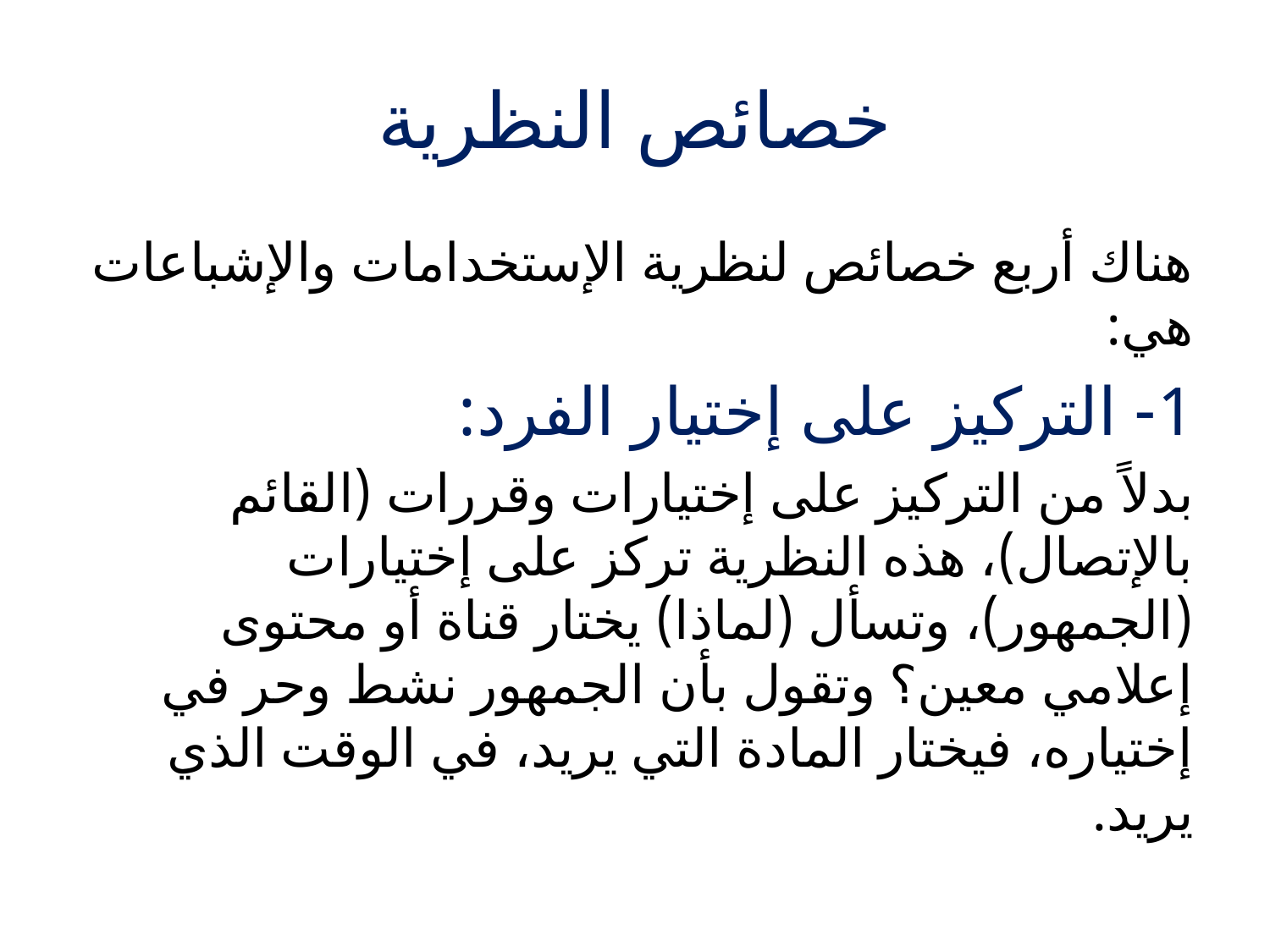

# خصائص النظرية
هناك أربع خصائص لنظرية الإستخدامات والإشباعات هي:
1- التركيز على إختيار الفرد:
بدلاً من التركيز على إختيارات وقررات (القائم بالإتصال)، هذه النظرية تركز على إختيارات (الجمهور)، وتسأل (لماذا) يختار قناة أو محتوى إعلامي معين؟ وتقول بأن الجمهور نشط وحر في إختياره، فيختار المادة التي يريد، في الوقت الذي يريد.